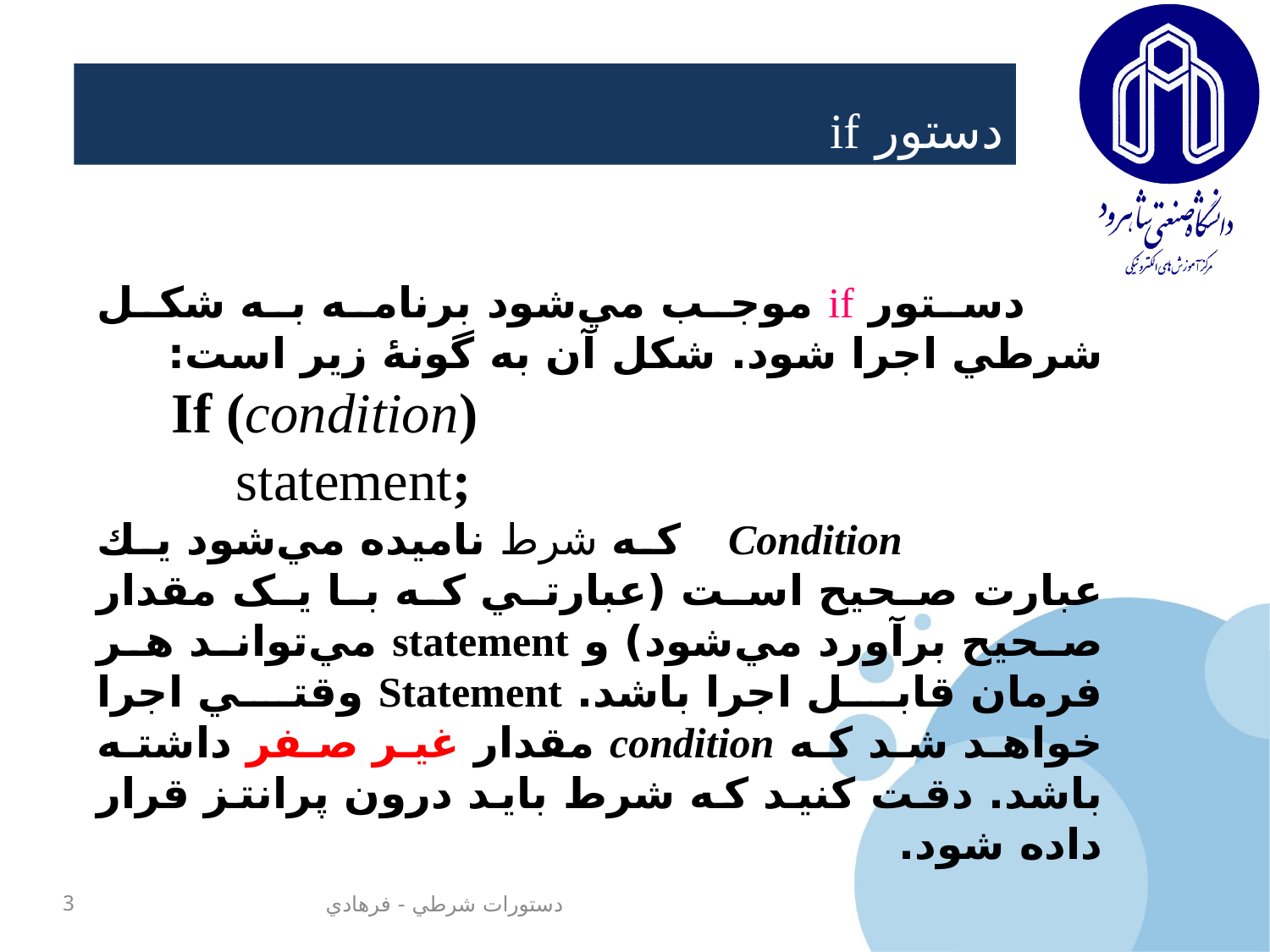

دستور if
 دستور if موجب مي‌شود برنامه به شکل شرطي اجرا شود. شکل آن به گونۀ‌ زير است‌:
If (condition)
	statement;
    Condition  که شرط ناميده مي‌شود يك عبارت صحيح است (عبارتي که با يک مقدار صحيح برآورد مي‌شود) و statement‌ مي‌تواند هر فرمان قابل اجرا باشد. Statement وقتي اجرا خواهد شد كه condition‌ مقدار غير صفر داشته باشد. دقت كنيد كه شرط بايد درون پرانتز قرار داده شود.
3
دستورات شرطي - فرهادي